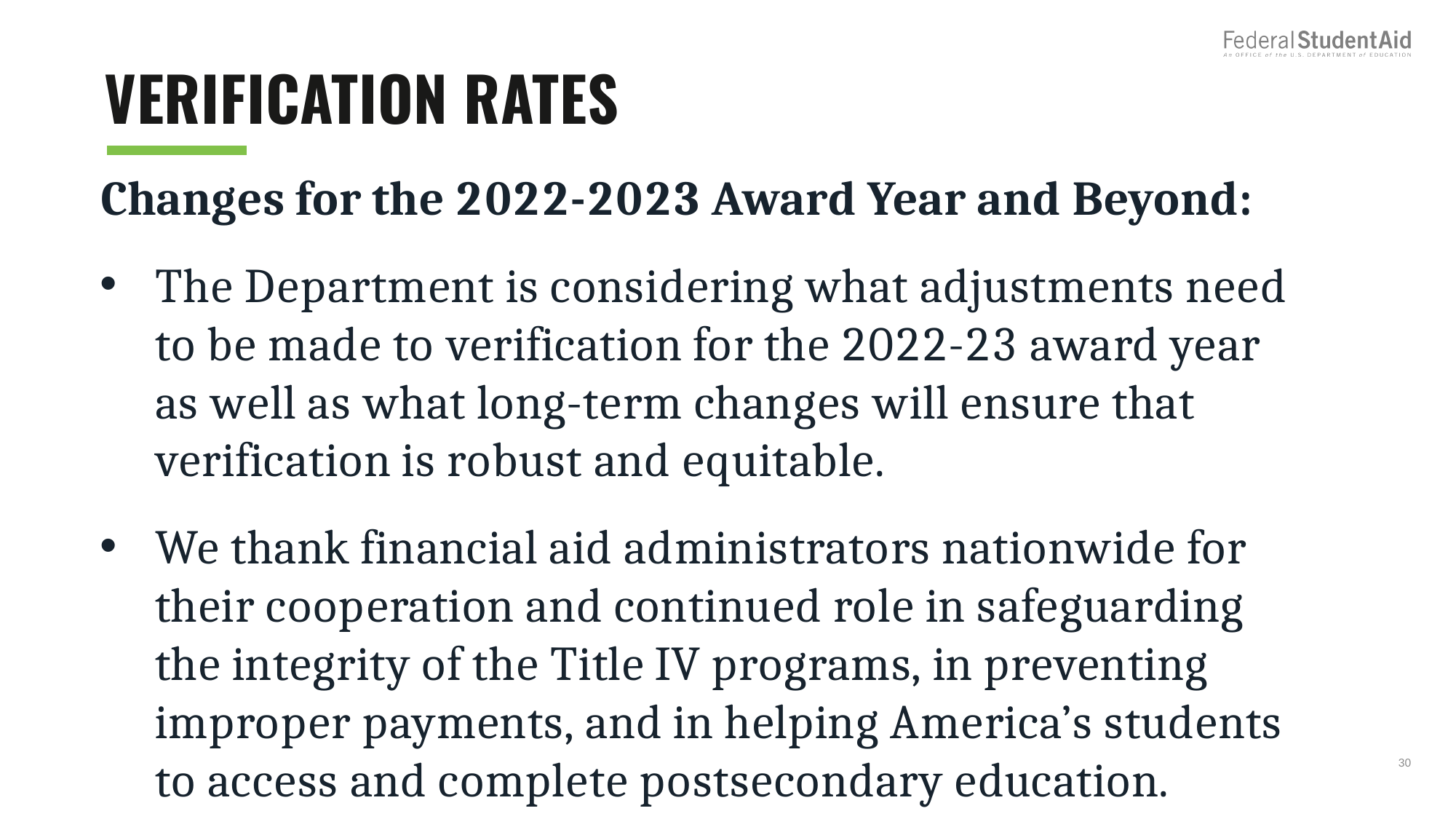

# VERIFICATION RATES
Changes for the 2022-2023 Award Year and Beyond:

The Department is considering what adjustments need to be made to verification for the 2022-23 award year as well as what long-term changes will ensure that verification is robust and equitable.

We thank financial aid administrators nationwide for their cooperation and continued role in safeguarding the integrity of the Title IV programs, in preventing improper payments, and in helping America’s students to access and complete postsecondary education.

30